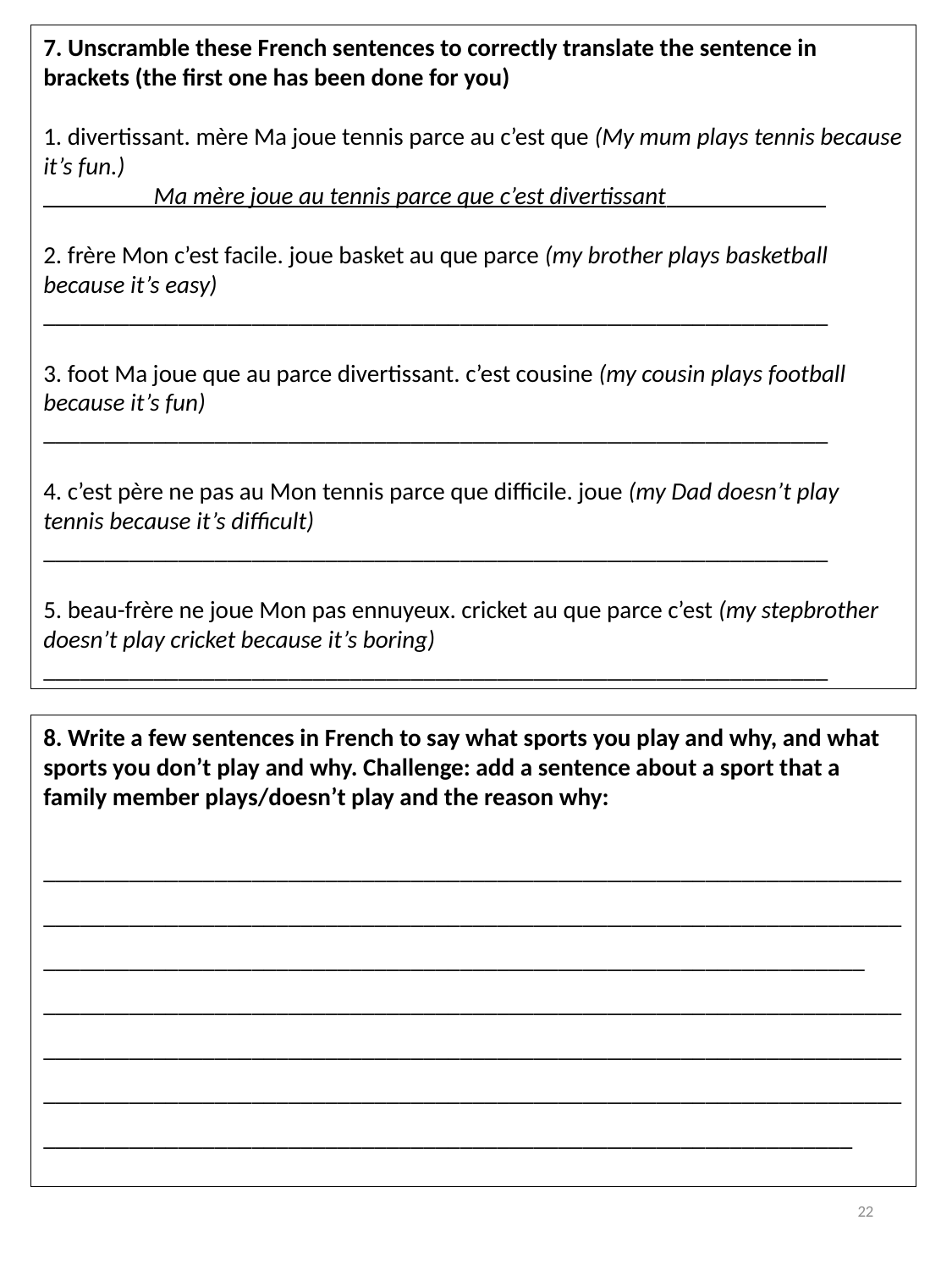

7. Unscramble these French sentences to correctly translate the sentence in brackets (the first one has been done for you)

1. divertissant. mère Ma joue tennis parce au c’est que (My mum plays tennis because it’s fun.)
_________Ma mère joue au tennis parce que c’est divertissant_____________

2. frère Mon c’est facile. joue basket au que parce (my brother plays basketball because it’s easy)
________________________________________________________________

3. foot Ma joue que au parce divertissant. c’est cousine (my cousin plays football because it’s fun)
________________________________________________________________

4. c’est père ne pas au Mon tennis parce que difficile. joue (my Dad doesn’t play tennis because it’s difficult)
________________________________________________________________

5. beau-frère ne joue Mon pas ennuyeux. cricket au que parce c’est (my stepbrother doesn’t play cricket because it’s boring)
________________________________________________________________
8. Write a few sentences in French to say what sports you play and why, and what sports you don’t play and why. Challenge: add a sentence about a sport that a family member plays/doesn’t play and the reason why:

_______________________________________________________________________________________________________________________________________________________________________________________________________________
____________________________________________________________________________________________________________________________________________________________________________________________________________________________________________________________________________________

22